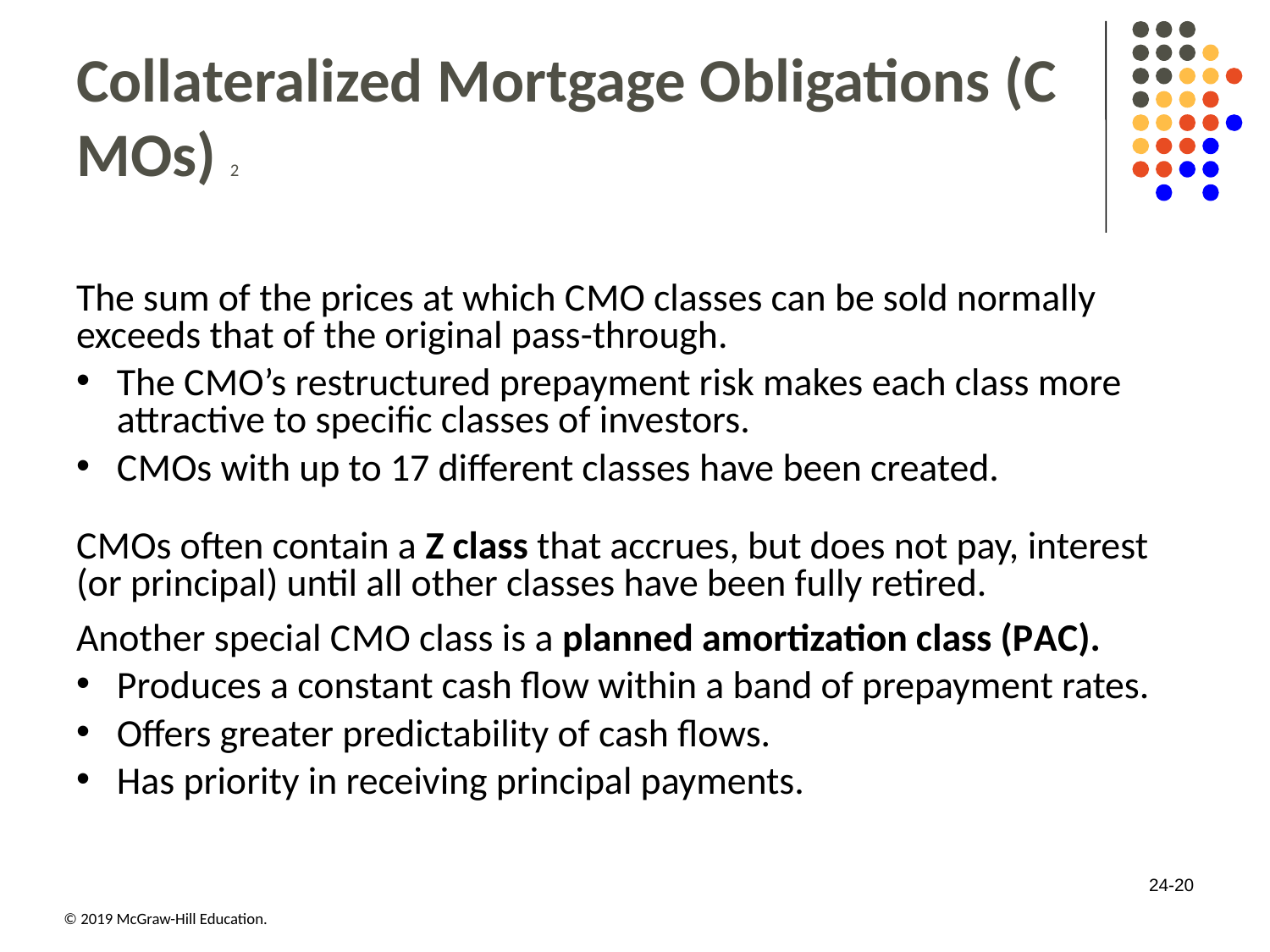

# Collateralized Mortgage Obligations (C M Os) 2
The sum of the prices at which C M O classes can be sold normally exceeds that of the original pass-through.
The C M O’s restructured prepayment risk makes each class more attractive to specific classes of investors.
C M Os with up to 17 different classes have been created.
C M Os often contain a Z class that accrues, but does not pay, interest (or principal) until all other classes have been fully retired.
Another special C M O class is a planned amortization class (P A C).
Produces a constant cash flow within a band of prepayment rates.
Offers greater predictability of cash flows.
Has priority in receiving principal payments.
24-20